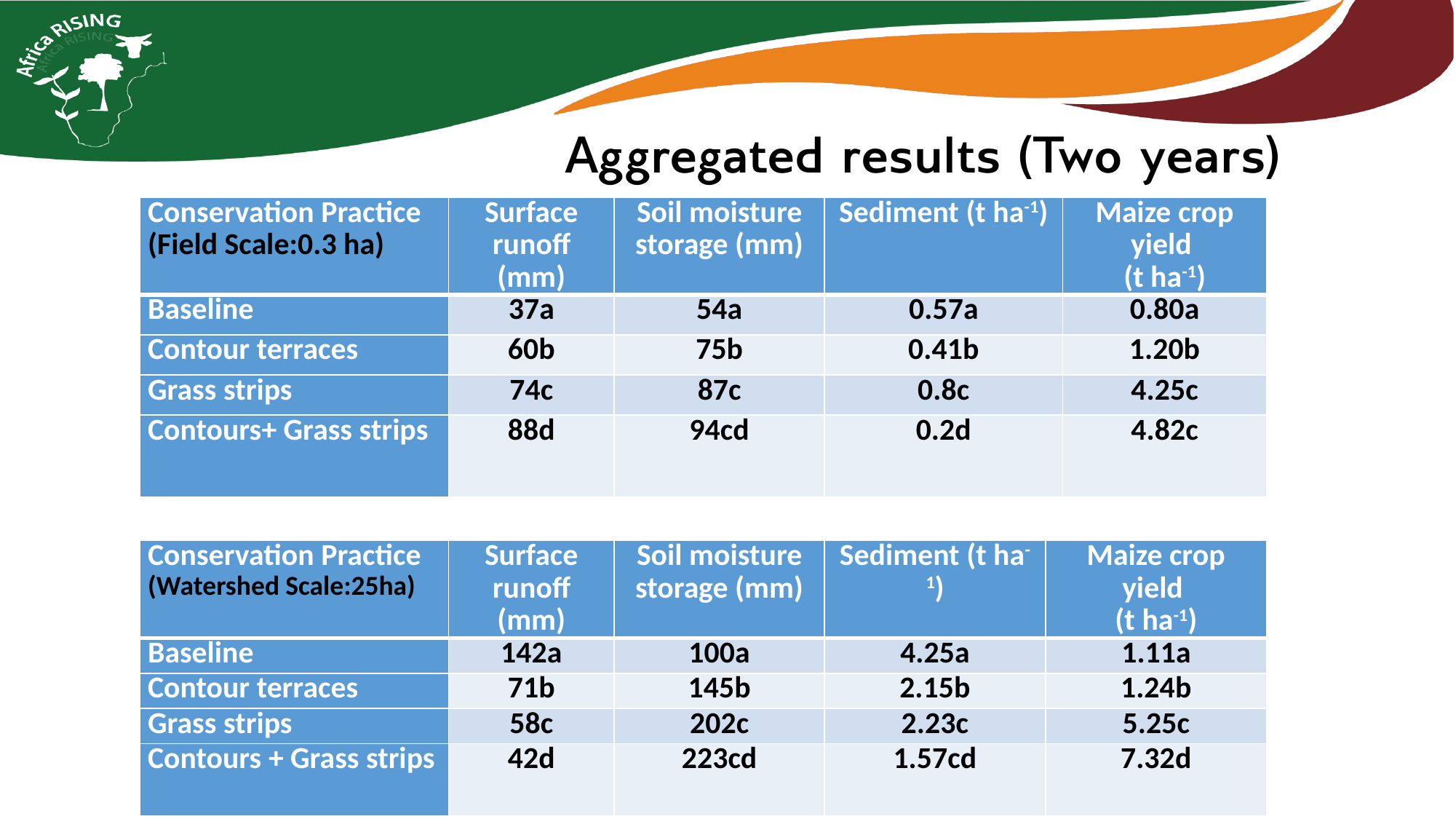

Aggregated results (Two years)
| Conservation Practice (Field Scale:0.3 ha) | Surface runoff (mm) | Soil moisture storage (mm) | Sediment (t ha-1) | Maize crop yield (t ha-1) |
| --- | --- | --- | --- | --- |
| Baseline | 37a | 54a | 0.57a | 0.80a |
| Contour terraces | 60b | 75b | 0.41b | 1.20b |
| Grass strips | 74c | 87c | 0.8c | 4.25c |
| Contours+ Grass strips | 88d | 94cd | 0.2d | 4.82c |
| Conservation Practice (Watershed Scale:25ha) | Surface runoff (mm) | Soil moisture storage (mm) | Sediment (t ha-1) | Maize crop yield (t ha-1) |
| --- | --- | --- | --- | --- |
| Baseline | 142a | 100a | 4.25a | 1.11a |
| Contour terraces | 71b | 145b | 2.15b | 1.24b |
| Grass strips | 58c | 202c | 2.23c | 5.25c |
| Contours + Grass strips | 42d | 223cd | 1.57cd | 7.32d |